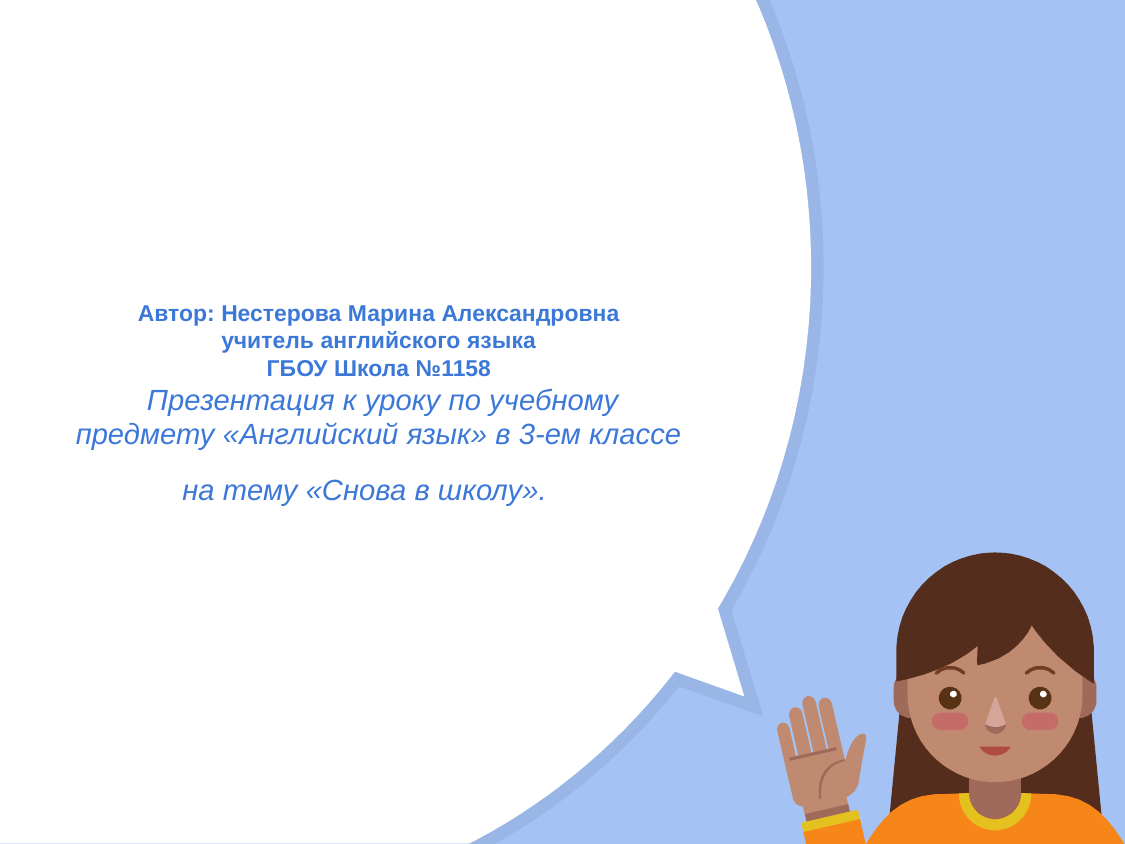

# Автор: Нестерова Марина Александровна учитель английского языка ГБОУ Школа №1158 Презентация к уроку по учебному предмету «Английский язык» в 3-ем классе на тему «Снова в школу».